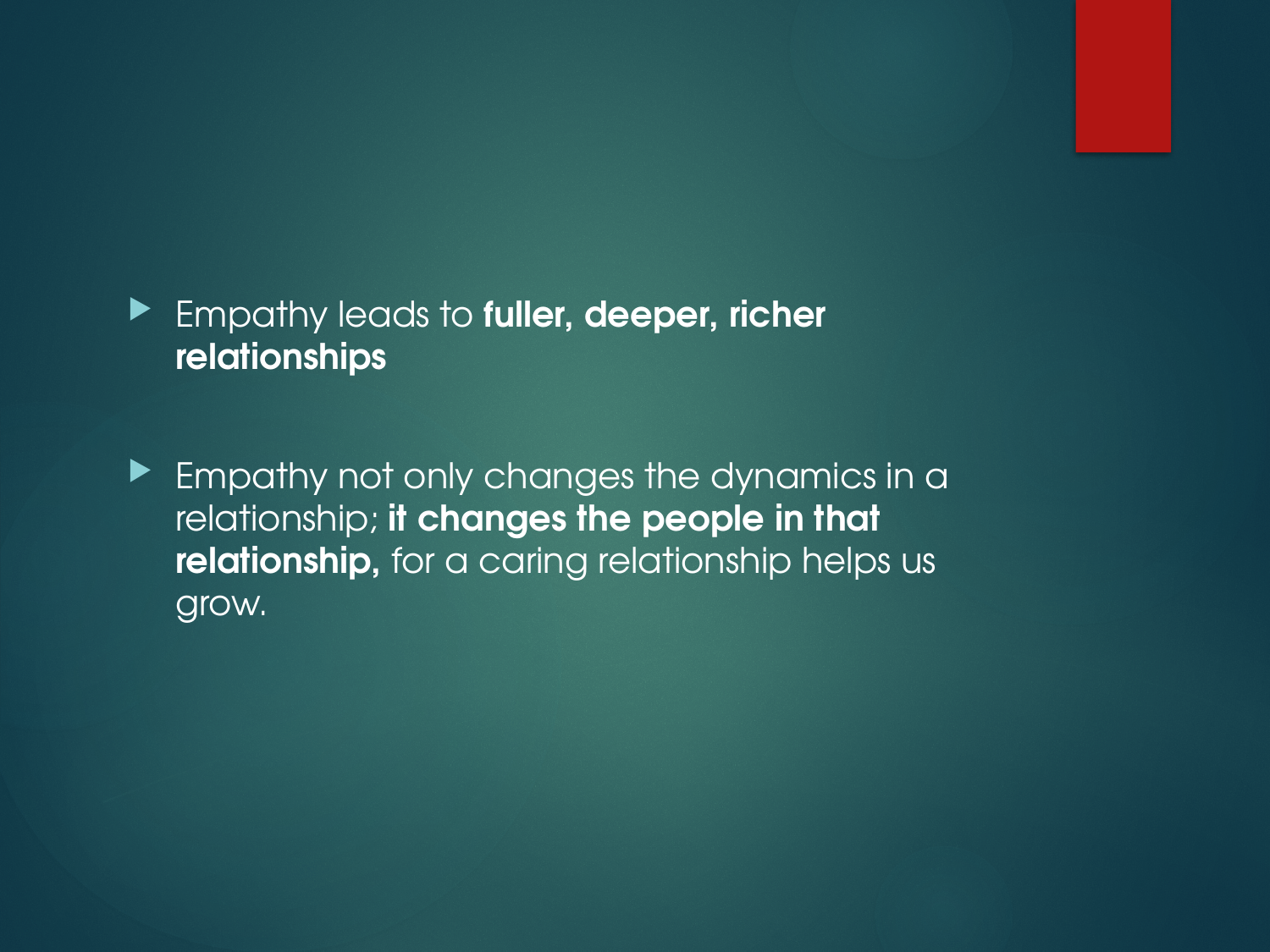

#
Empathy leads to fuller, deeper, richer relationships

Empathy not only changes the dynamics in a relationship; it changes the people in that relationship, for a caring relationship helps us grow.